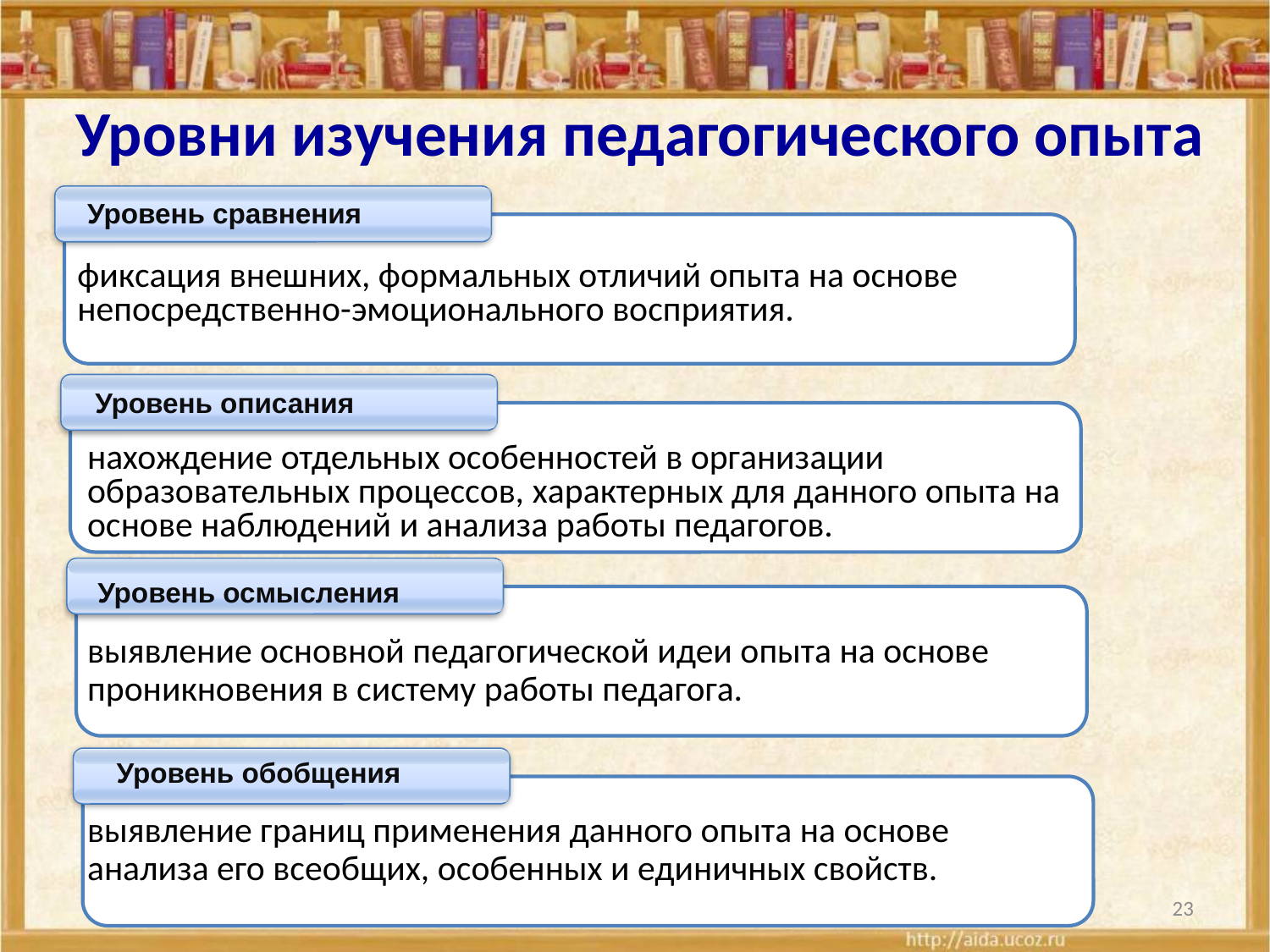

Уровни изучения педагогического опыта

 Уровень сравнения
фиксация внешних, формальных отличий опыта на основе непосредственно-эмоционального восприятия.

 Уровень описания
нахождение отдельных особенностей в организации образовательных процессов, характерных для данного опыта на основе наблюдений и анализа работы педагогов.

 Уровень осмысления
выявление основной педагогической идеи опыта на основе проникновения в систему работы педагога.

 Уровень обобщения
выявление границ применения данного опыта на основе анализа его всеобщих, особенных и единичных свойств.
23